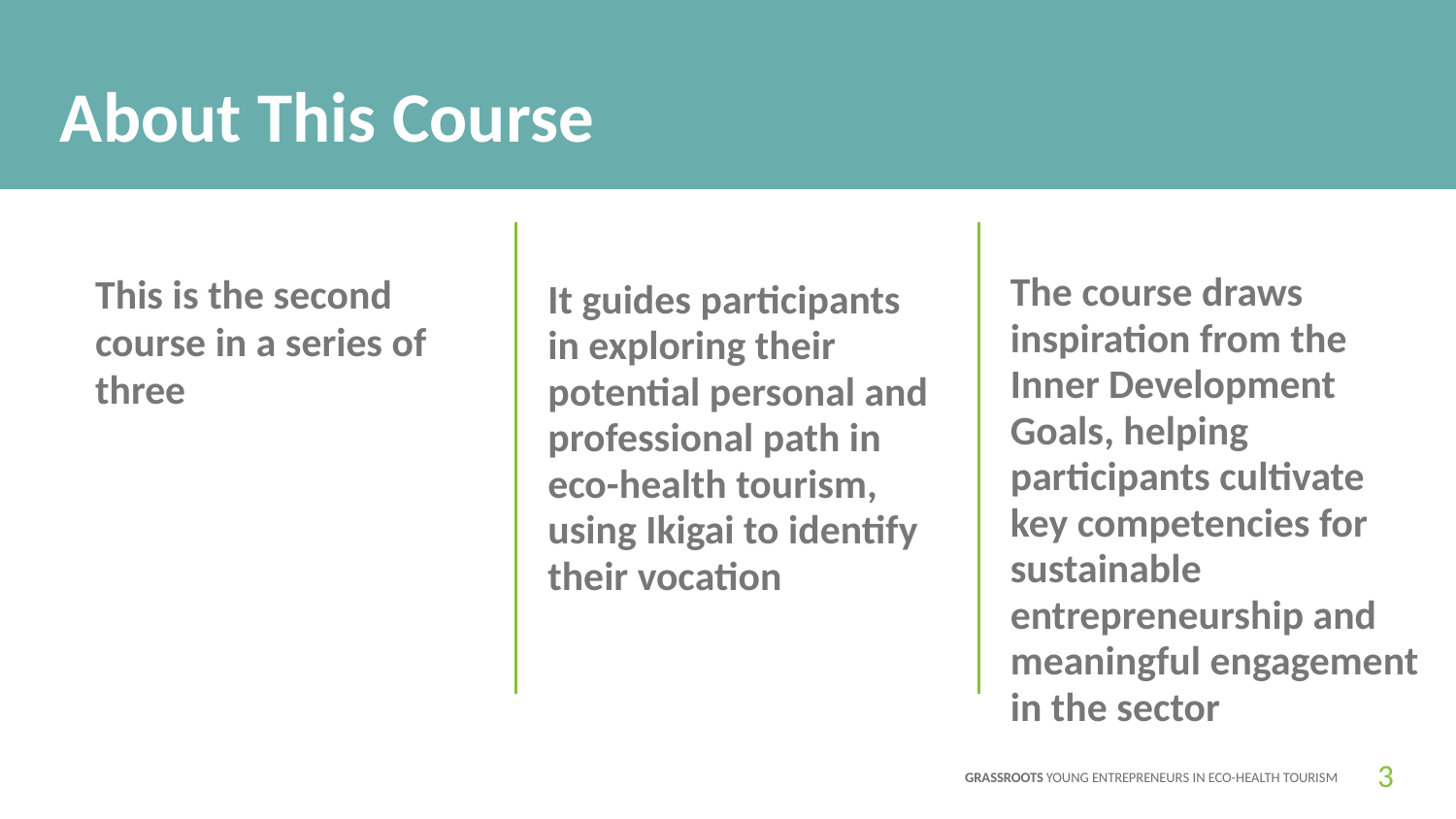

About This Course
The course draws inspiration from the Inner Development Goals, helping participants cultivate key competencies for sustainable entrepreneurship and meaningful engagement in the sector
This is the second course in a series of three
It guides participants in exploring their potential personal and professional path in eco-health tourism, using Ikigai to identify their vocation
3